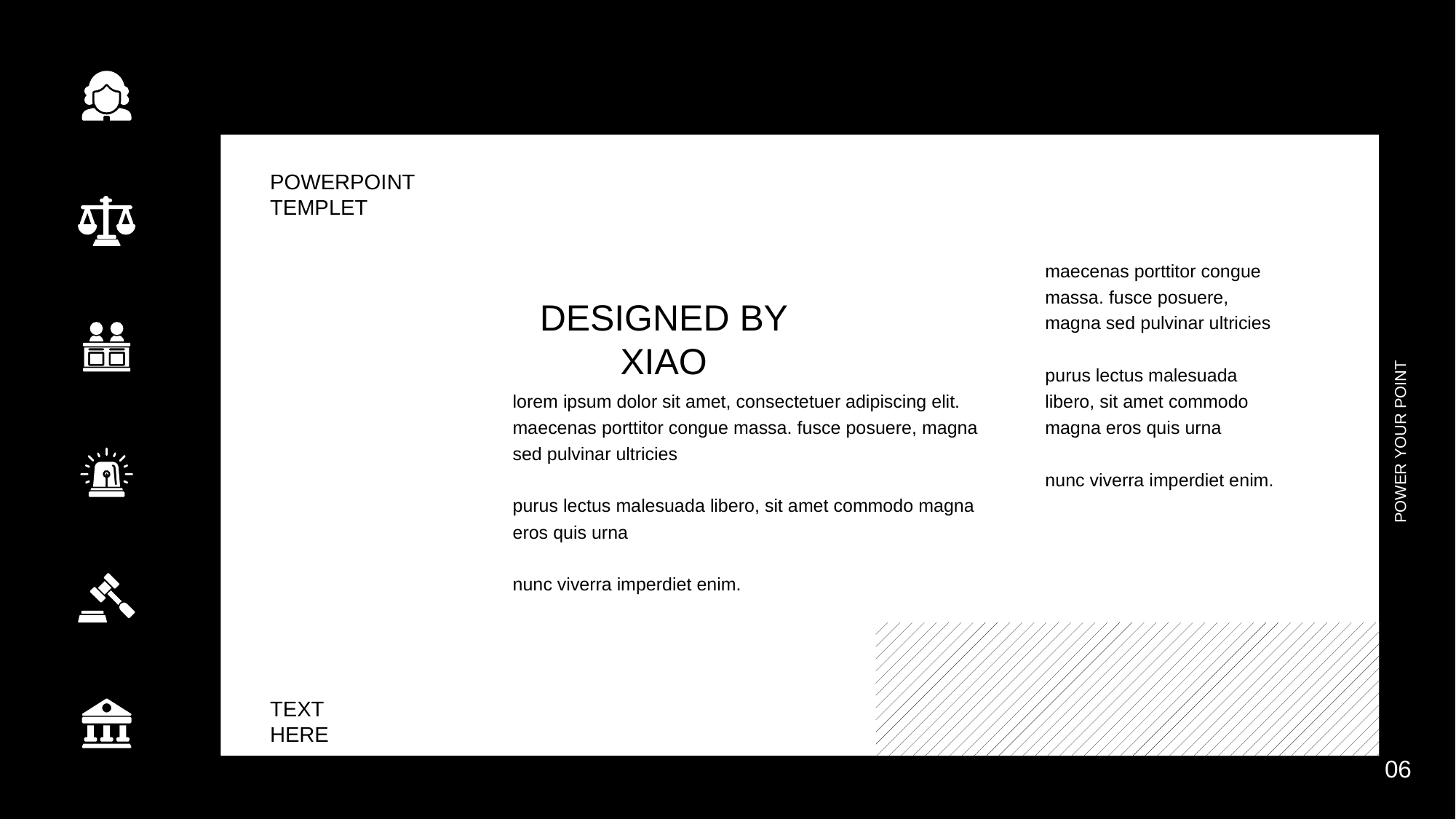

POWERPOINT TEMPLET
maecenas porttitor congue massa. fusce posuere, magna sed pulvinar ultricies

purus lectus malesuada libero, sit amet commodo magna eros quis urna

nunc viverra imperdiet enim.
DESIGNED BY XIAO
POWER YOUR POINT
lorem ipsum dolor sit amet, consectetuer adipiscing elit. maecenas porttitor congue massa. fusce posuere, magna sed pulvinar ultricies

purus lectus malesuada libero, sit amet commodo magna eros quis urna

nunc viverra imperdiet enim.

TEXT HERE
06